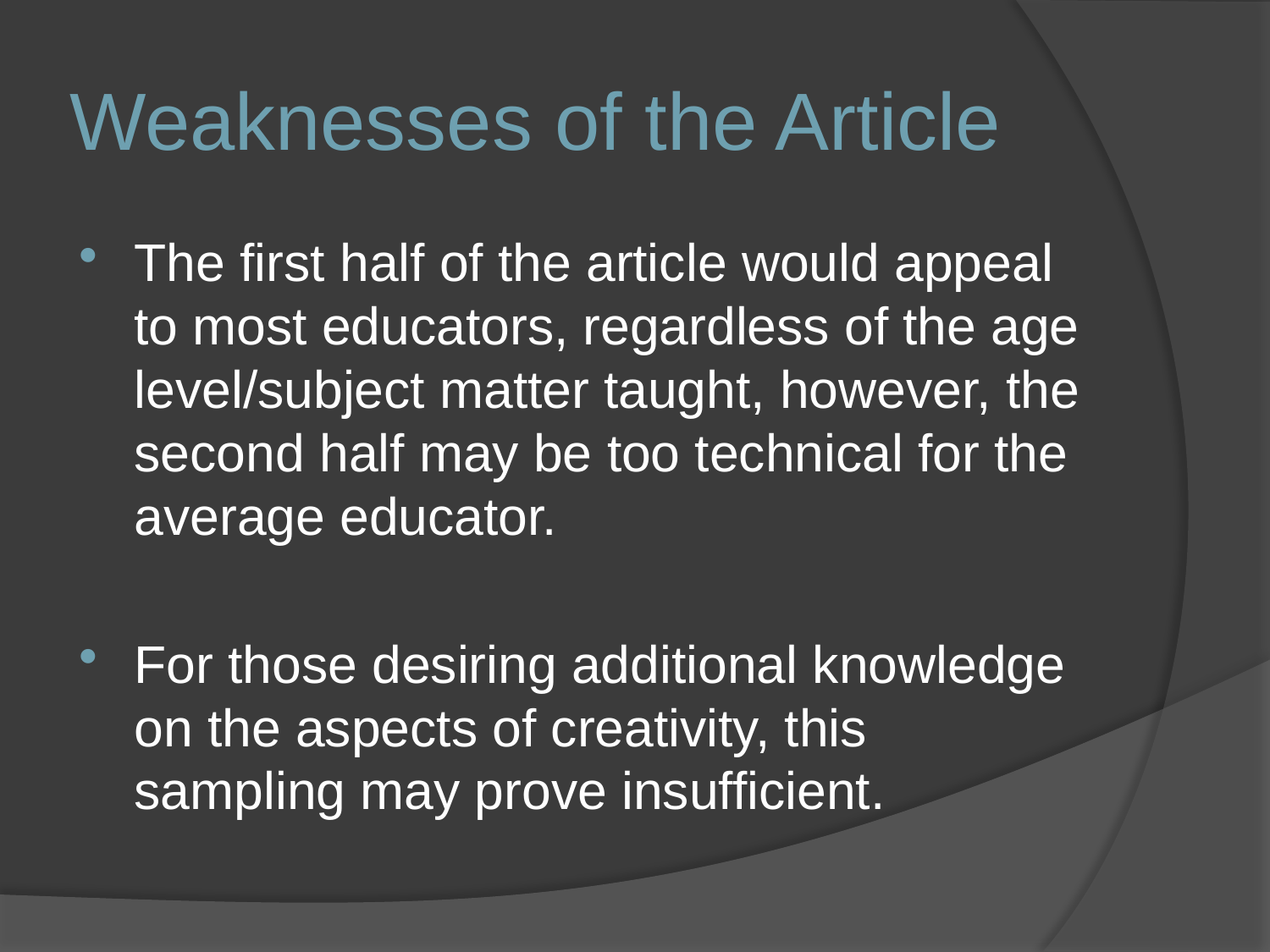

# Weaknesses of the Article
The first half of the article would appeal to most educators, regardless of the age level/subject matter taught, however, the second half may be too technical for the average educator.

For those desiring additional knowledge on the aspects of creativity, this sampling may prove insufficient.